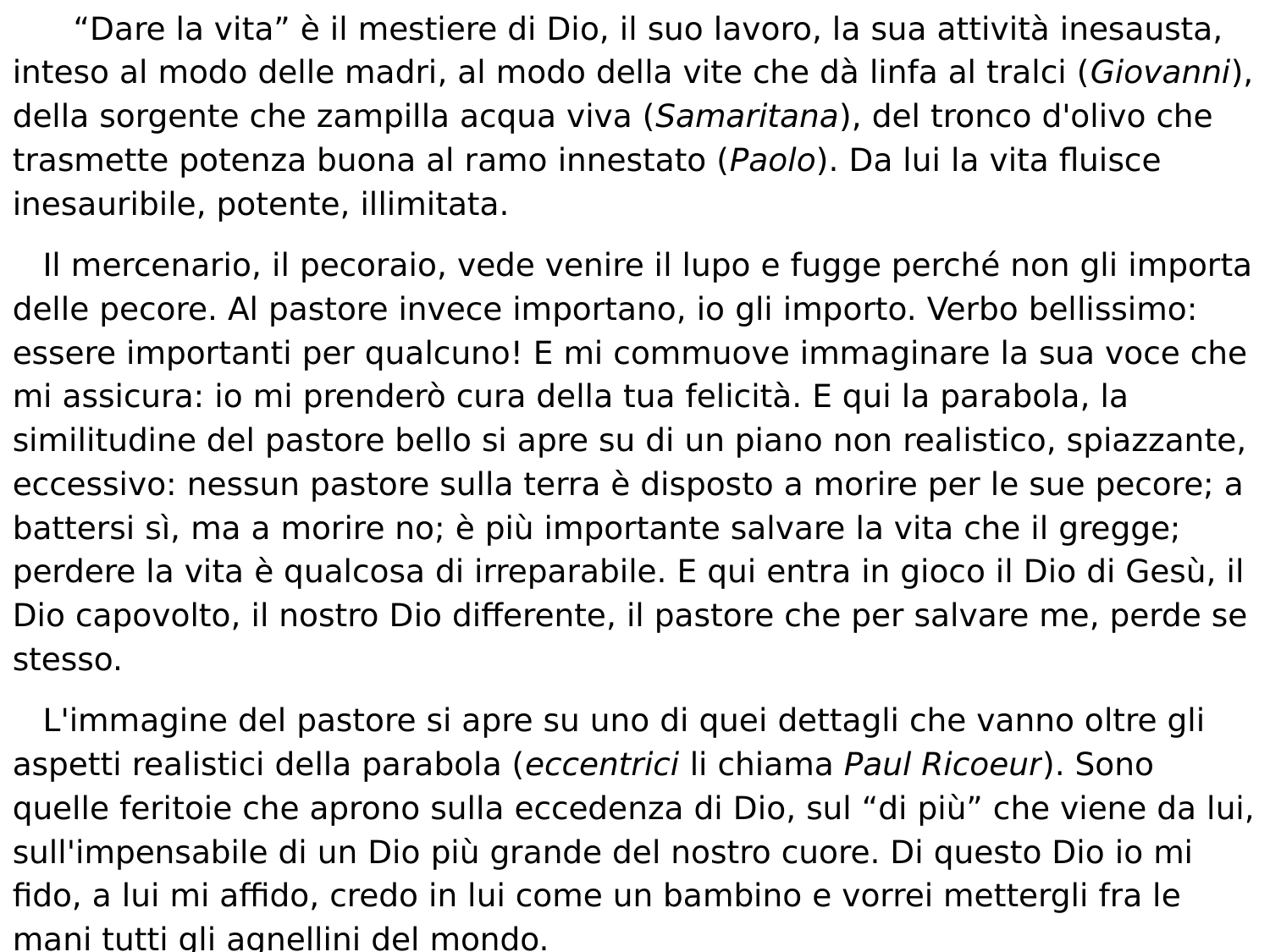

“Dare la vita” è il mestiere di Dio, il suo lavoro, la sua attività inesausta, inteso al modo delle madri, al modo della vite che dà linfa al tralci (Giovanni), della sorgente che zampilla acqua viva (Samaritana), del tronco d'olivo che trasmette potenza buona al ramo innestato (Paolo). Da lui la vita fluisce inesauribile, potente, illimitata.
   Il mercenario, il pecoraio, vede venire il lupo e fugge perché non gli importa delle pecore. Al pastore invece importano, io gli importo. Verbo bellissimo: essere importanti per qualcuno! E mi commuove immaginare la sua voce che mi assicura: io mi prenderò cura della tua felicità. E qui la parabola, la similitudine del pastore bello si apre su di un piano non realistico, spiazzante, eccessivo: nessun pastore sulla terra è disposto a morire per le sue pecore; a battersi sì, ma a morire no; è più importante salvare la vita che il gregge; perdere la vita è qualcosa di irreparabile. E qui entra in gioco il Dio di Gesù, il Dio capovolto, il nostro Dio differente, il pastore che per salvare me, perde se stesso.
   L'immagine del pastore si apre su uno di quei dettagli che vanno oltre gli aspetti realistici della parabola (eccentrici li chiama Paul Ricoeur). Sono quelle feritoie che aprono sulla eccedenza di Dio, sul “di più” che viene da lui, sull'impensabile di un Dio più grande del nostro cuore. Di questo Dio io mi fido, a lui mi affido, credo in lui come un bambino e vorrei mettergli fra le mani tutti gli agnellini del mondo.